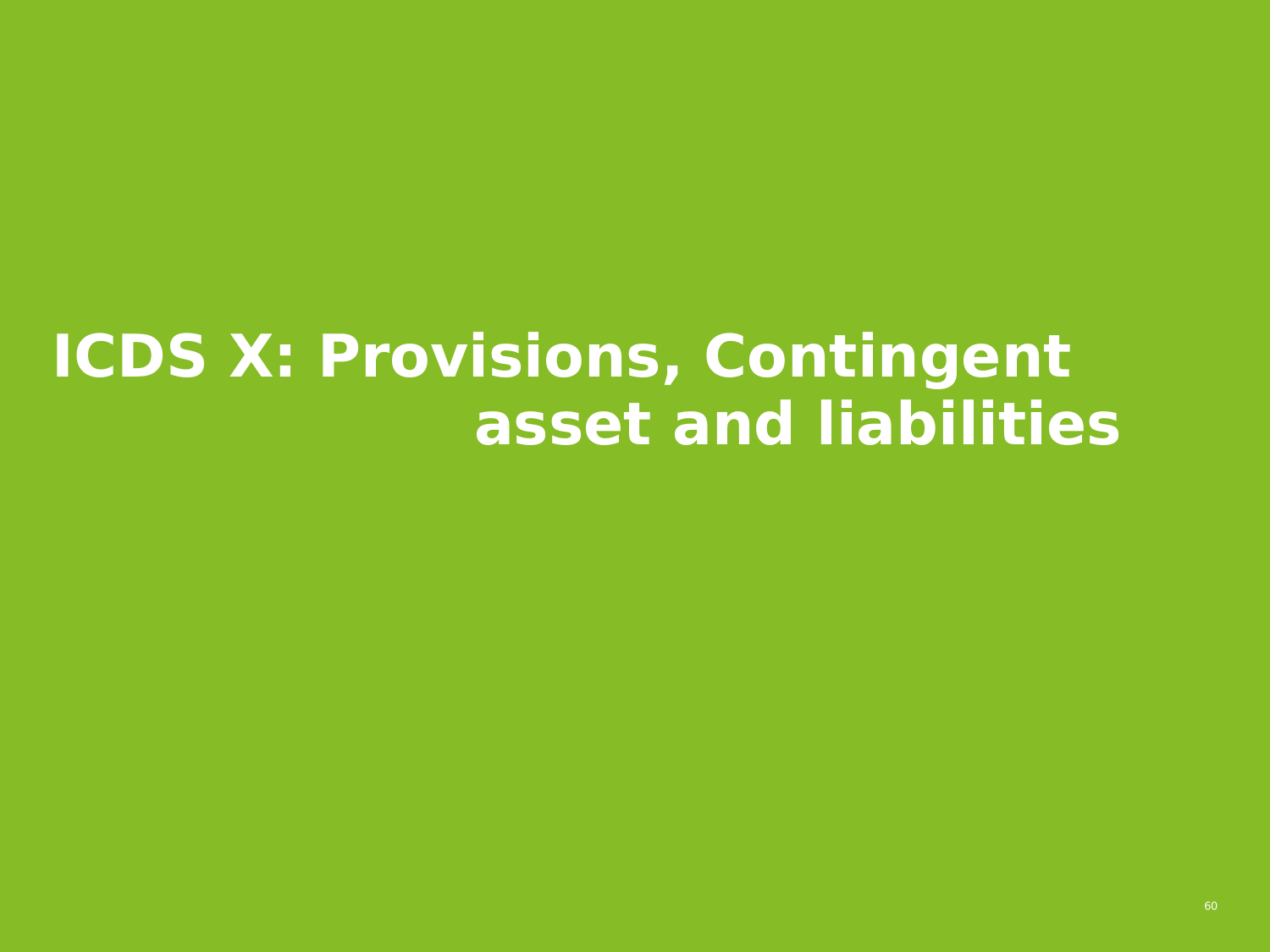

# ICDS X: Provisions, Contingent 			  asset and liabilities